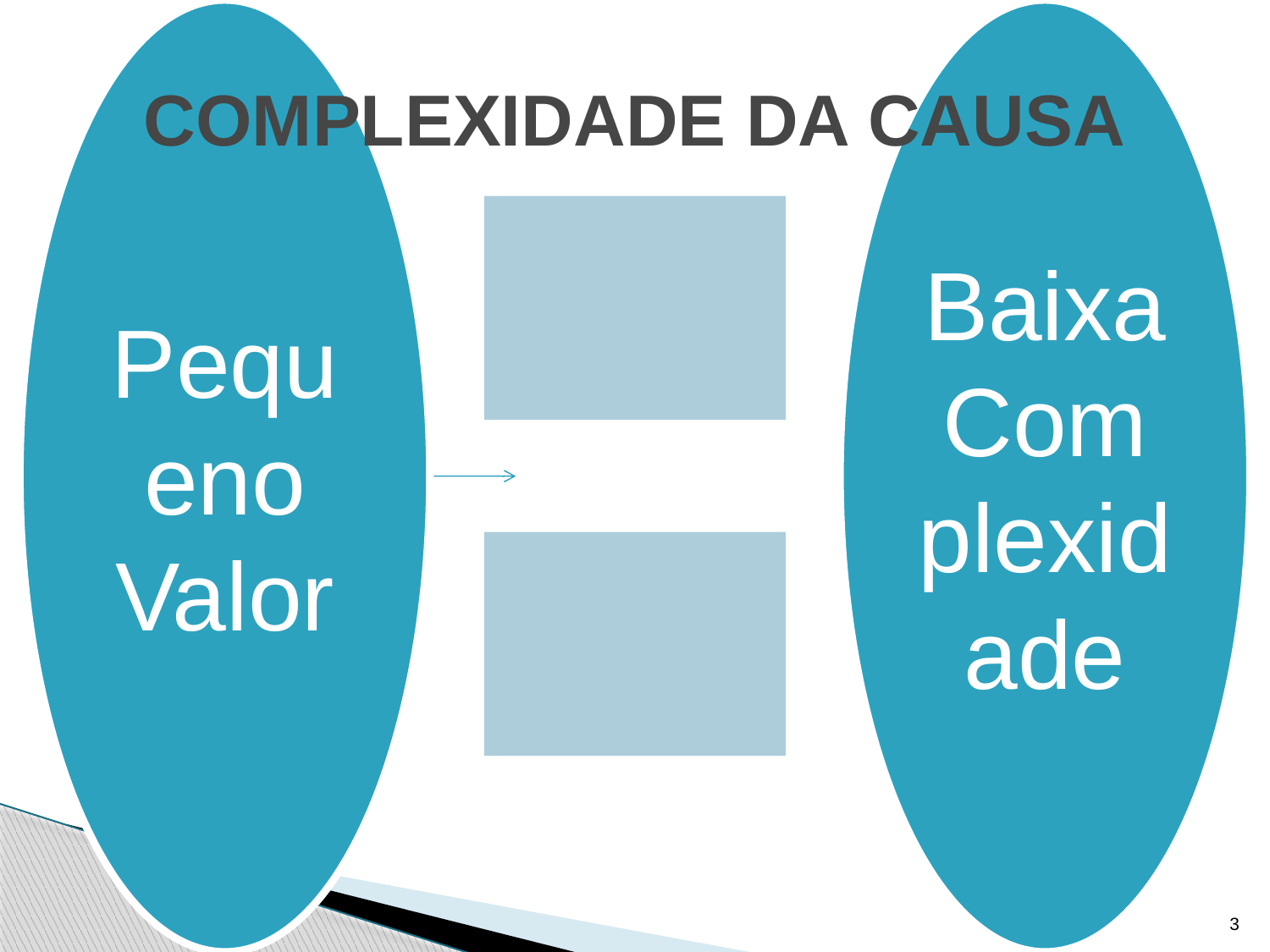

Pequeno Valor
Baixa Complexidade
# COMPLEXIDADE DA CAUSA
3